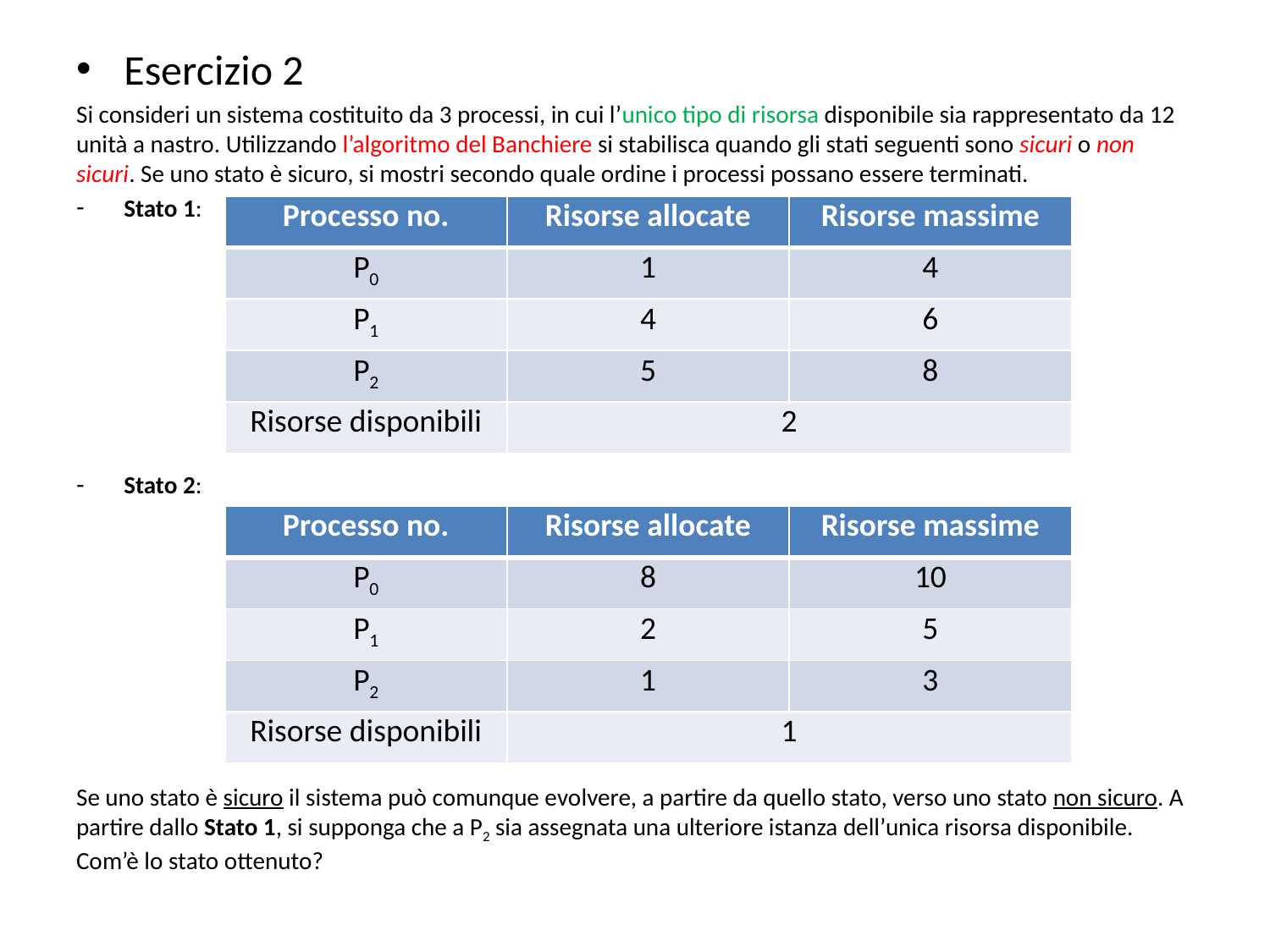

Esercizio 2
Si consideri un sistema costituito da 3 processi, in cui l’unico tipo di risorsa disponibile sia rappresentato da 12 unità a nastro. Utilizzando l’algoritmo del Banchiere si stabilisca quando gli stati seguenti sono sicuri o non sicuri. Se uno stato è sicuro, si mostri secondo quale ordine i processi possano essere terminati.
Stato 1:

Stato 2:

Se uno stato è sicuro il sistema può comunque evolvere, a partire da quello stato, verso uno stato non sicuro. A partire dallo Stato 1, si supponga che a P2 sia assegnata una ulteriore istanza dell’unica risorsa disponibile. Com’è lo stato ottenuto?
| Processo no. | Risorse allocate | Risorse massime |
| --- | --- | --- |
| P0 | 1 | 4 |
| P1 | 4 | 6 |
| P2 | 5 | 8 |
| Risorse disponibili | 2 |  |
| Processo no. | Risorse allocate | Risorse massime |
| --- | --- | --- |
| P0 | 8 | 10 |
| P1 | 2 | 5 |
| P2 | 1 | 3 |
| Risorse disponibili | 1 |  |